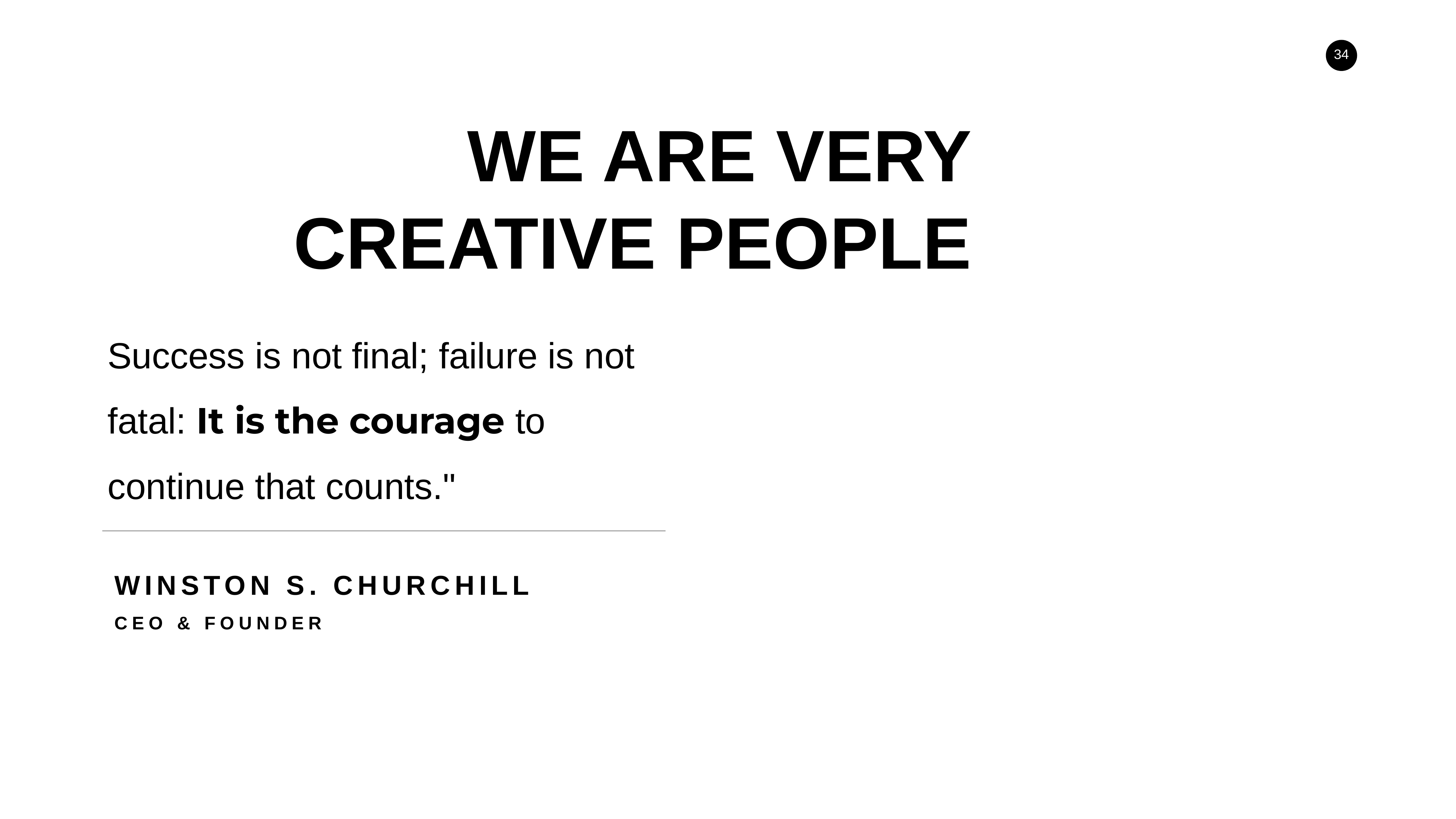

WE ARE VERY
CREATIVE PEOPLE
Success is not final; failure is not fatal: It is the courage to continue that counts."
WINSTON S. CHURCHILL
CEO & FOUNDER